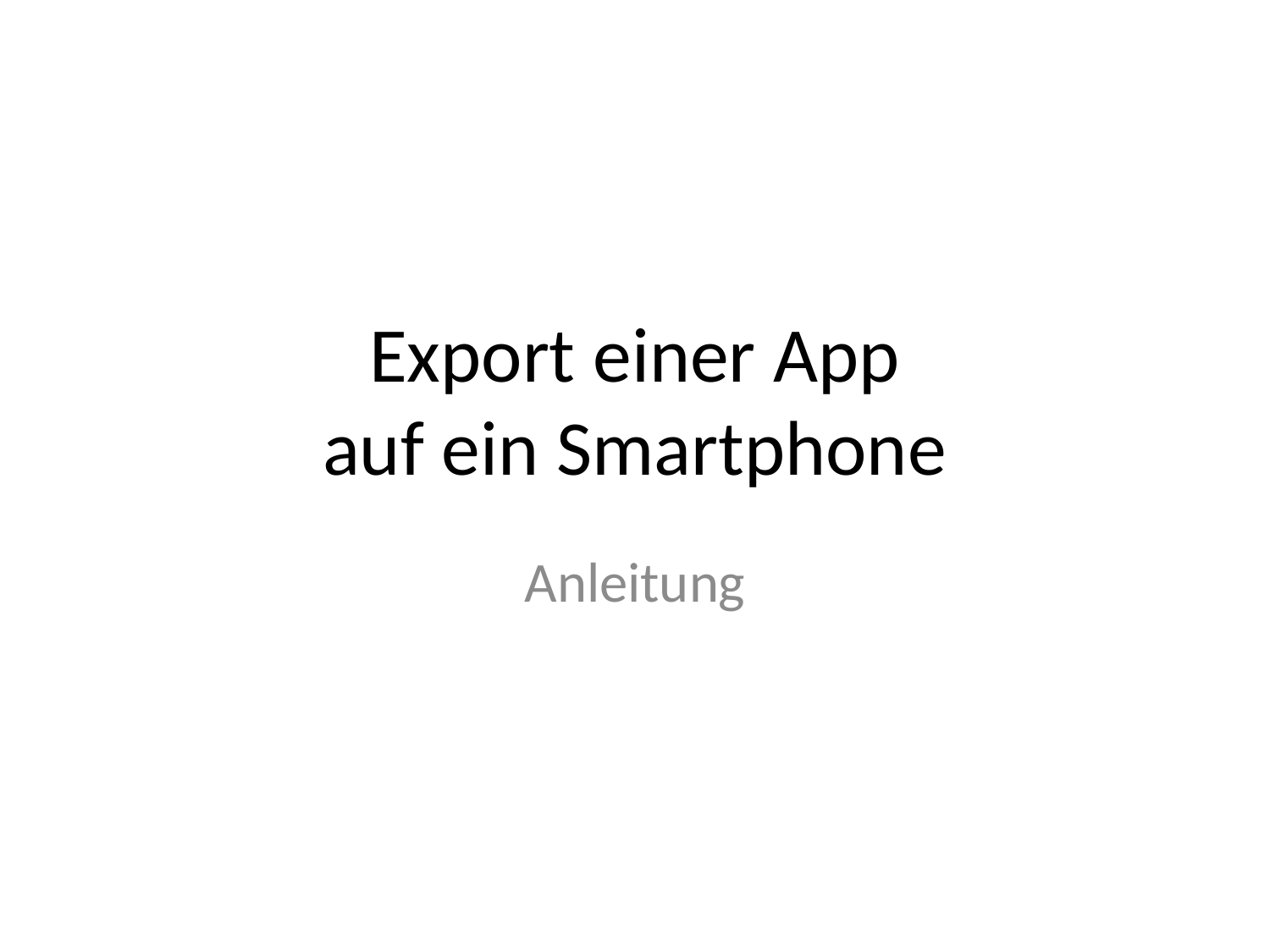

# Export einer App auf ein Smartphone
Anleitung